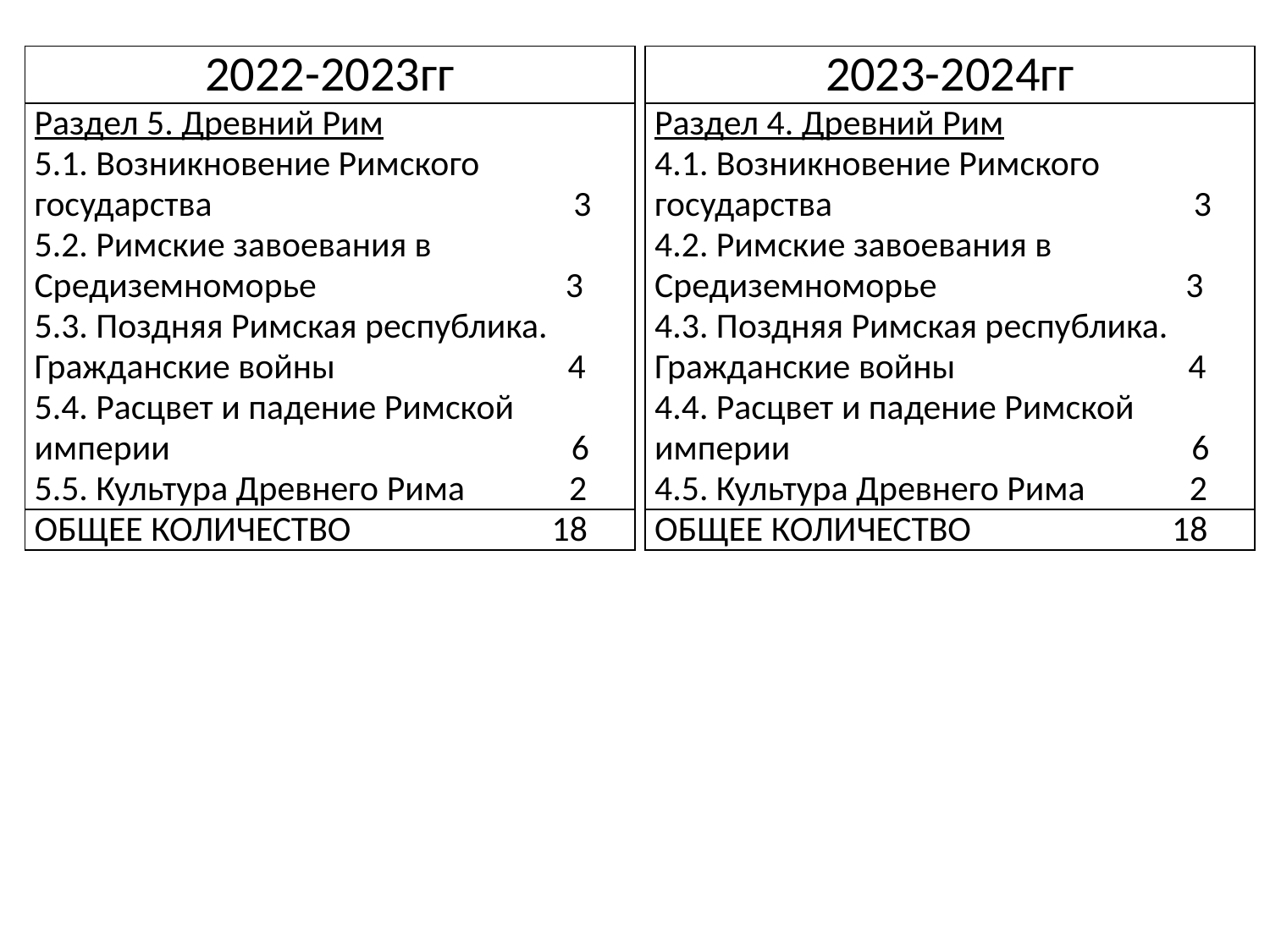

| 2022-2023гг |
| --- |
| Раздел 5. Древний Рим 5.1. Возникновение Римского государства 3 5.2. Римские завоевания в Средиземноморье 3 5.3. Поздняя Римская республика. Гражданские войны 4 5.4. Расцвет и падение Римской империи 6 5.5. Культура Древнего Рима 2 |
| ОБЩЕЕ КОЛИЧЕСТВО 18 |
| 2023-2024гг |
| --- |
| Раздел 4. Древний Рим 4.1. Возникновение Римского государства 3 4.2. Римские завоевания в Средиземноморье 3 4.3. Поздняя Римская республика. Гражданские войны 4 4.4. Расцвет и падение Римской империи 6 4.5. Культура Древнего Рима 2 |
| ОБЩЕЕ КОЛИЧЕСТВО 18 |